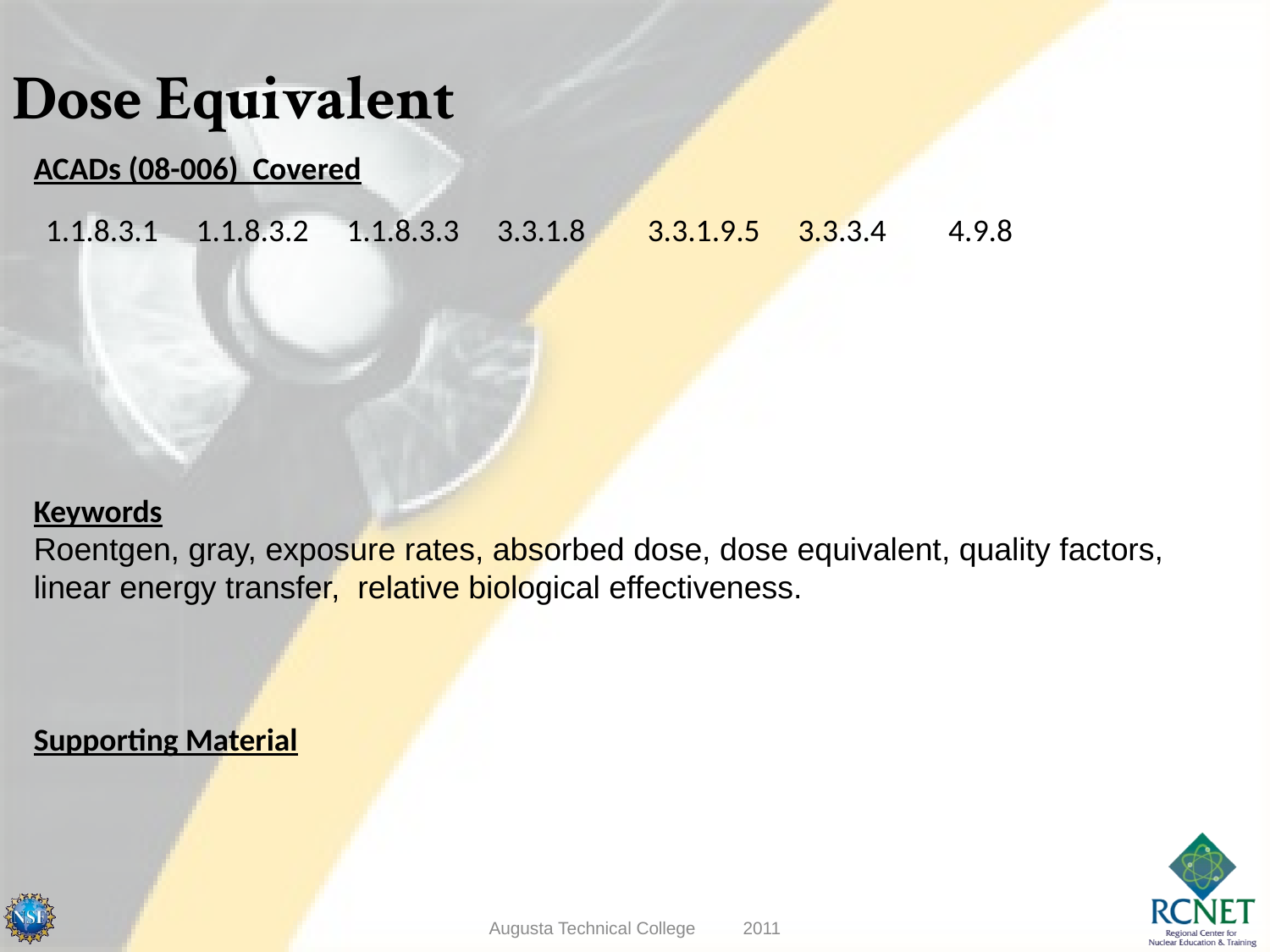

Dose Equivalent
ACADs (08-006)  Covered

Keywords
Roentgen, gray, exposure rates, absorbed dose, dose equivalent, quality factors, linear energy transfer,  relative biological effectiveness.

Supporting Material

| 1.1.8.3.1 | 1.1.8.3.2 | 1.1.8.3.3 | 3.3.1.8 | 3.3.1.9.5 | 3.3.3.4 | 4.9.8 |  |
| --- | --- | --- | --- | --- | --- | --- | --- |
|  |  |  |  |  |  |  |  |
|  |  |  |  |  |  |  |  |
|  |  |  |  |  |  |  |  |
Augusta Technical College	2011